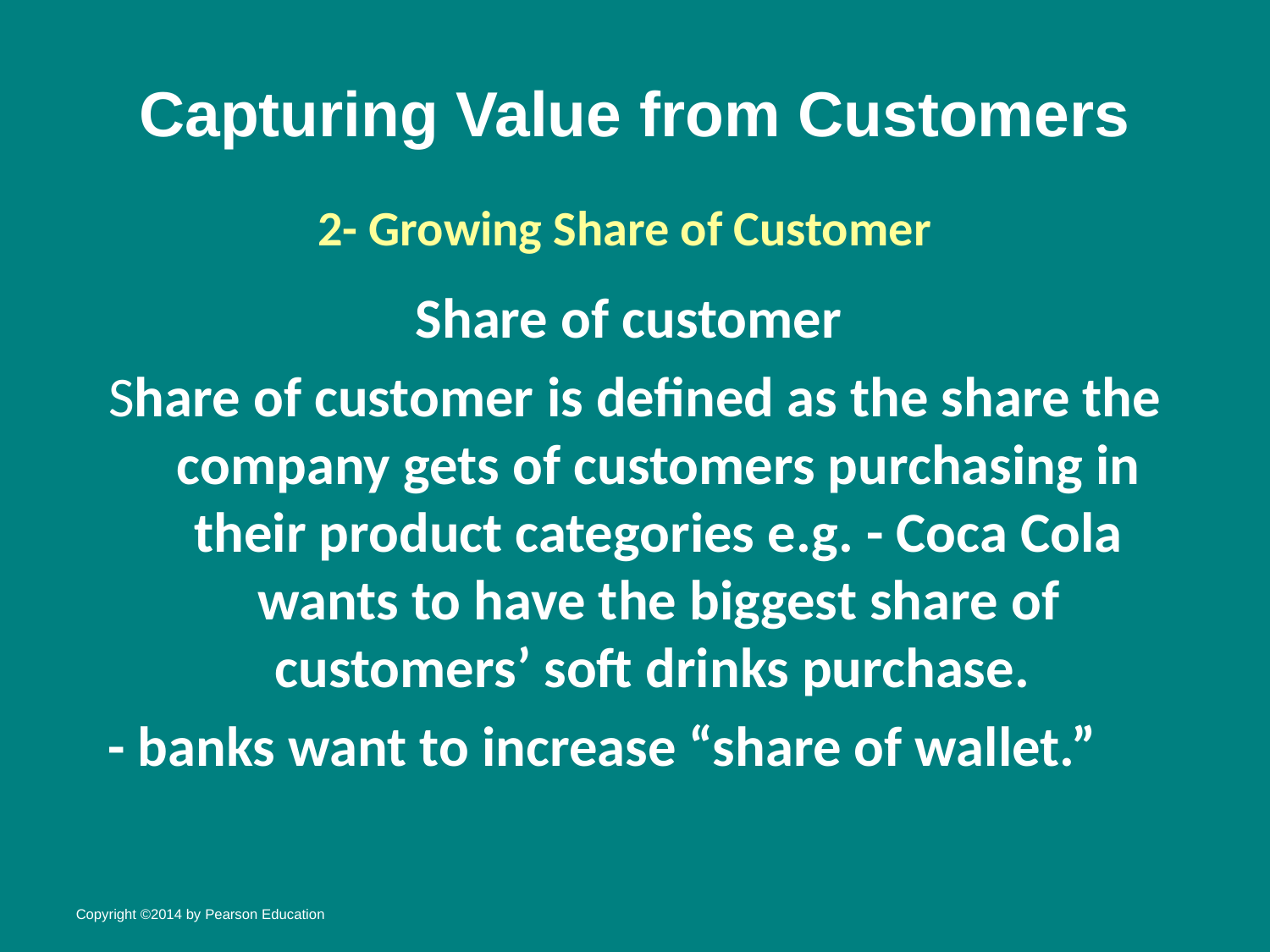

# Capturing Value from Customers
2- Growing Share of Customer

Share of customer
Share of customer is defined as the share the company gets of customers purchasing in their product categories e.g. - Coca Cola wants to have the biggest share of customers’ soft drinks purchase.
- banks want to increase “share of wallet.”

Copyright ©2014 by Pearson Education